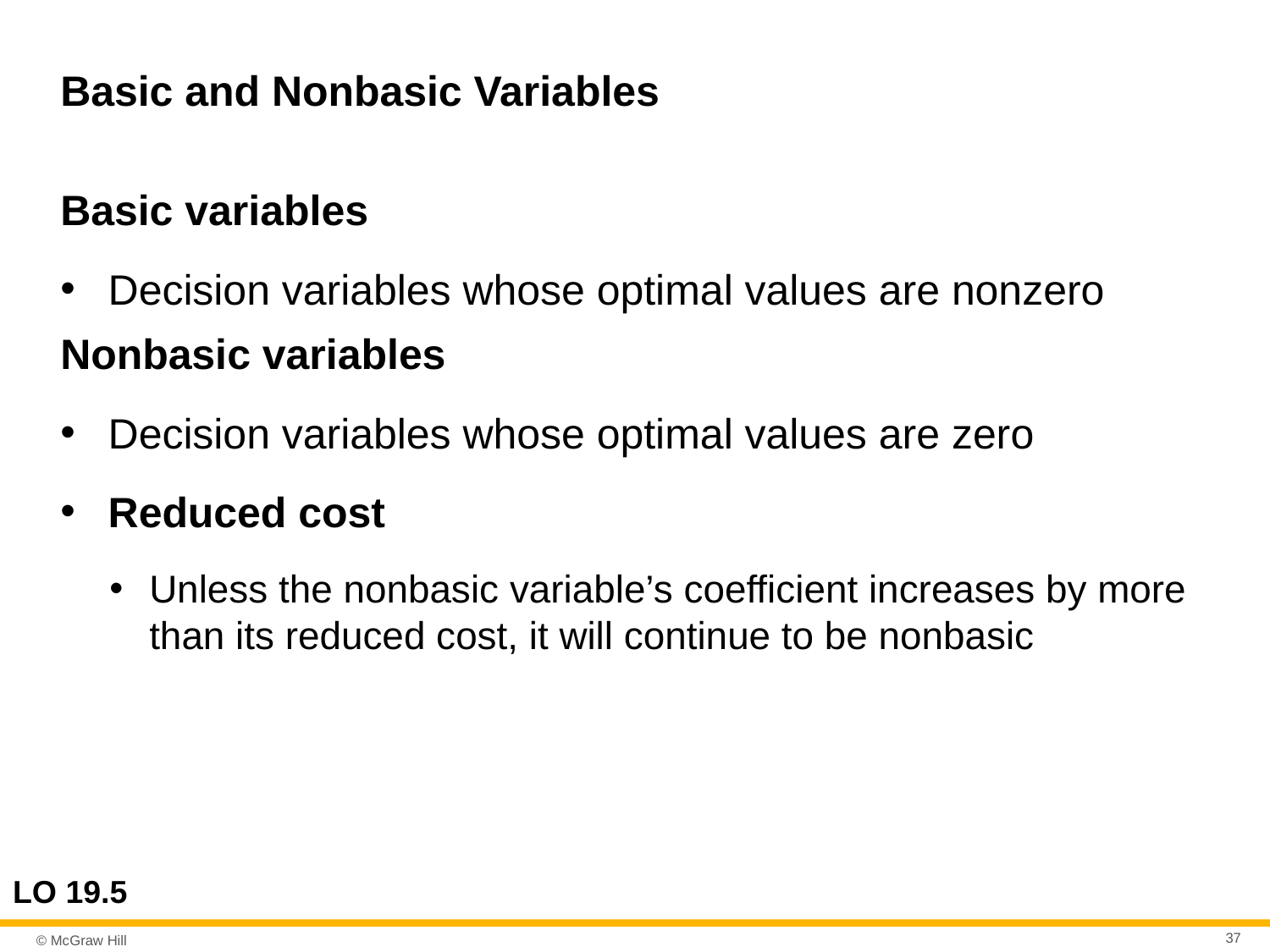

# Basic and Nonbasic Variables
Basic variables
Decision variables whose optimal values are nonzero
Nonbasic variables
Decision variables whose optimal values are zero
Reduced cost
Unless the nonbasic variable’s coefficient increases by more than its reduced cost, it will continue to be nonbasic
LO 19.5